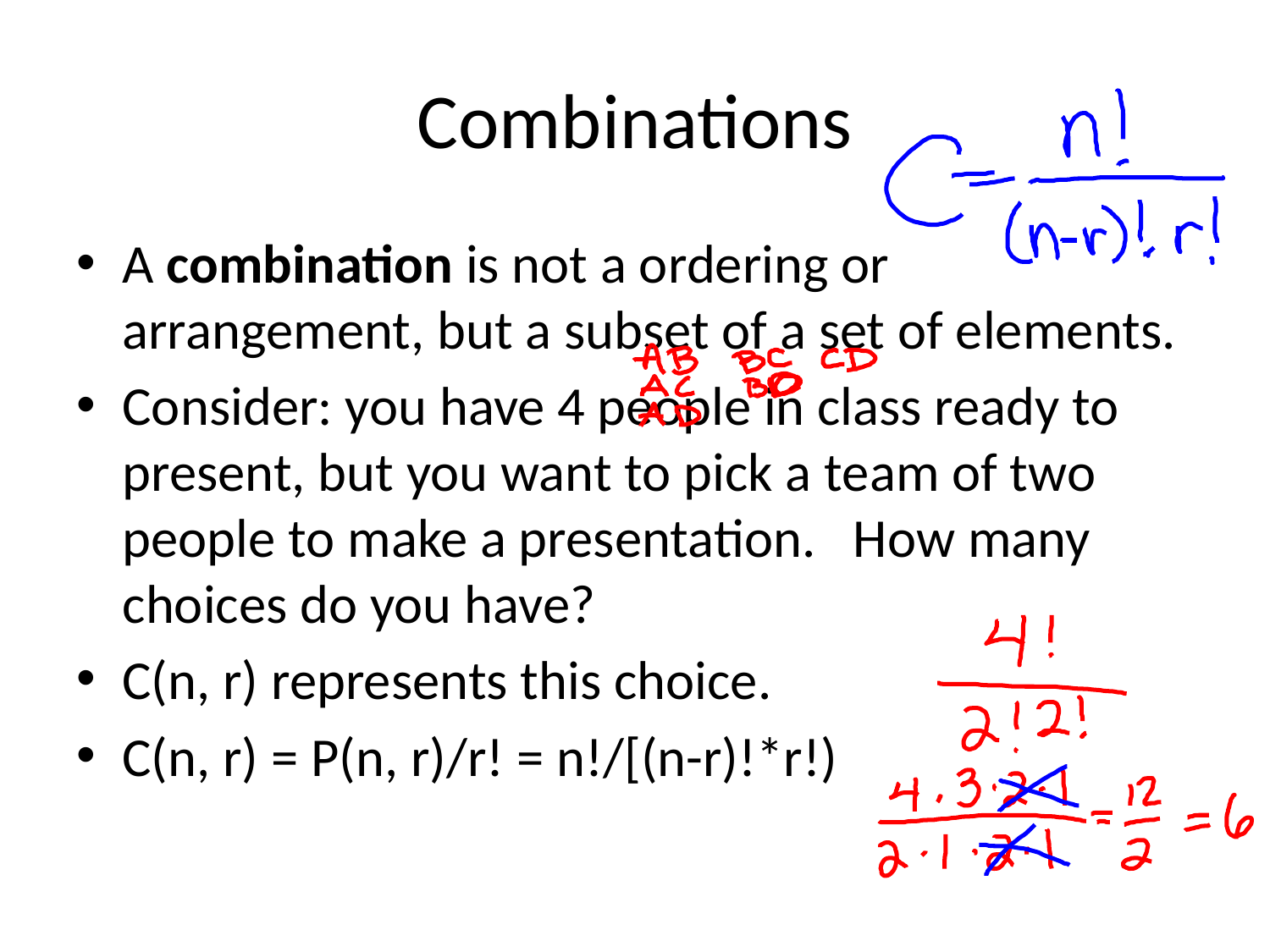

# Combinations

A combination is not a ordering or arrangement, but a subset of a set of elements.
Consider: you have 4 people in class ready to present, but you want to pick a team of two people to make a presentation.   How many choices do you have?
C(n, r) represents this choice.
C(n, r) = P(n, r)/r! = n!/[(n-r)!*r!)